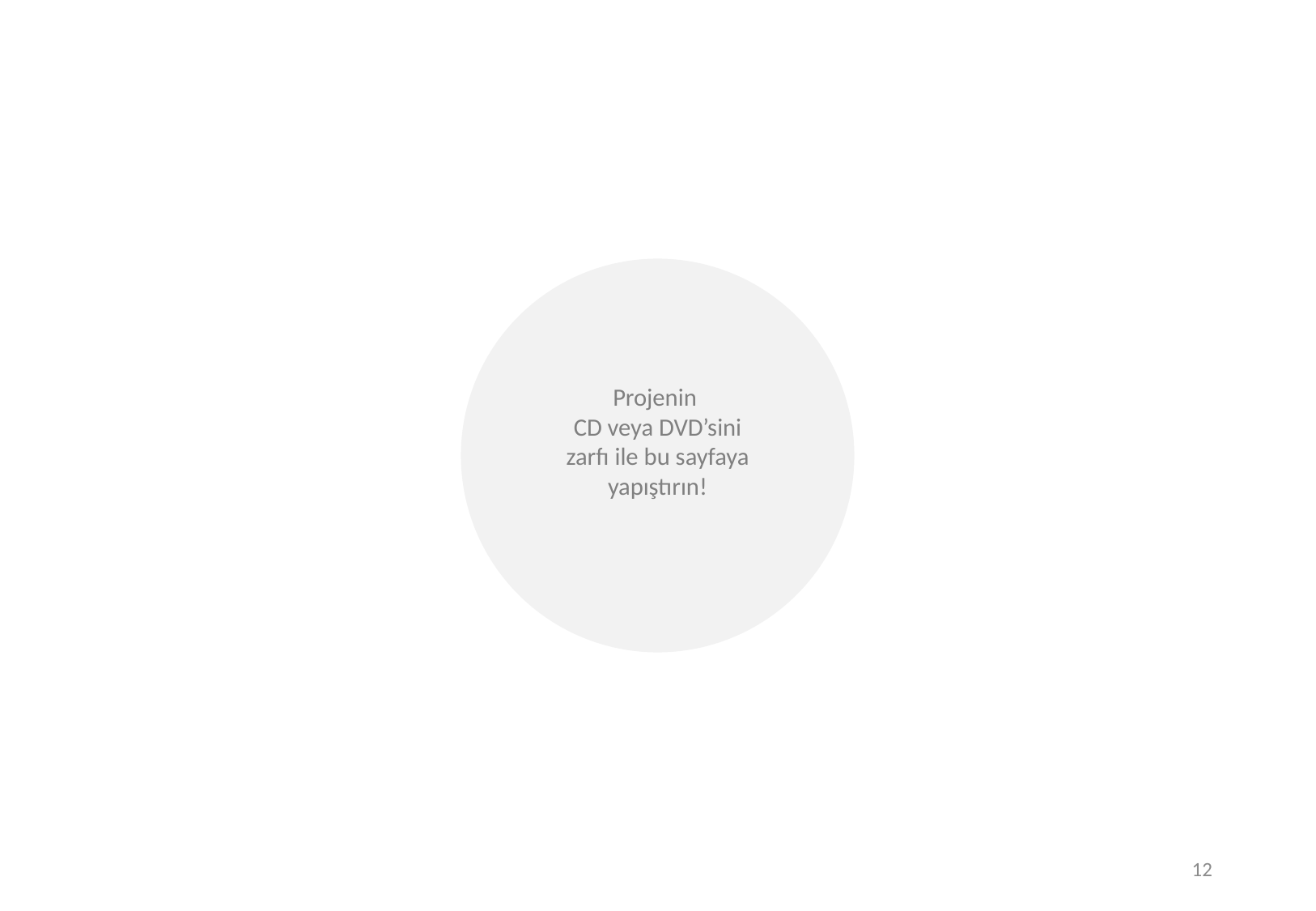

Projenin
CD veya DVD’sini
zarfı ile bu sayfaya yapıştırın!

12